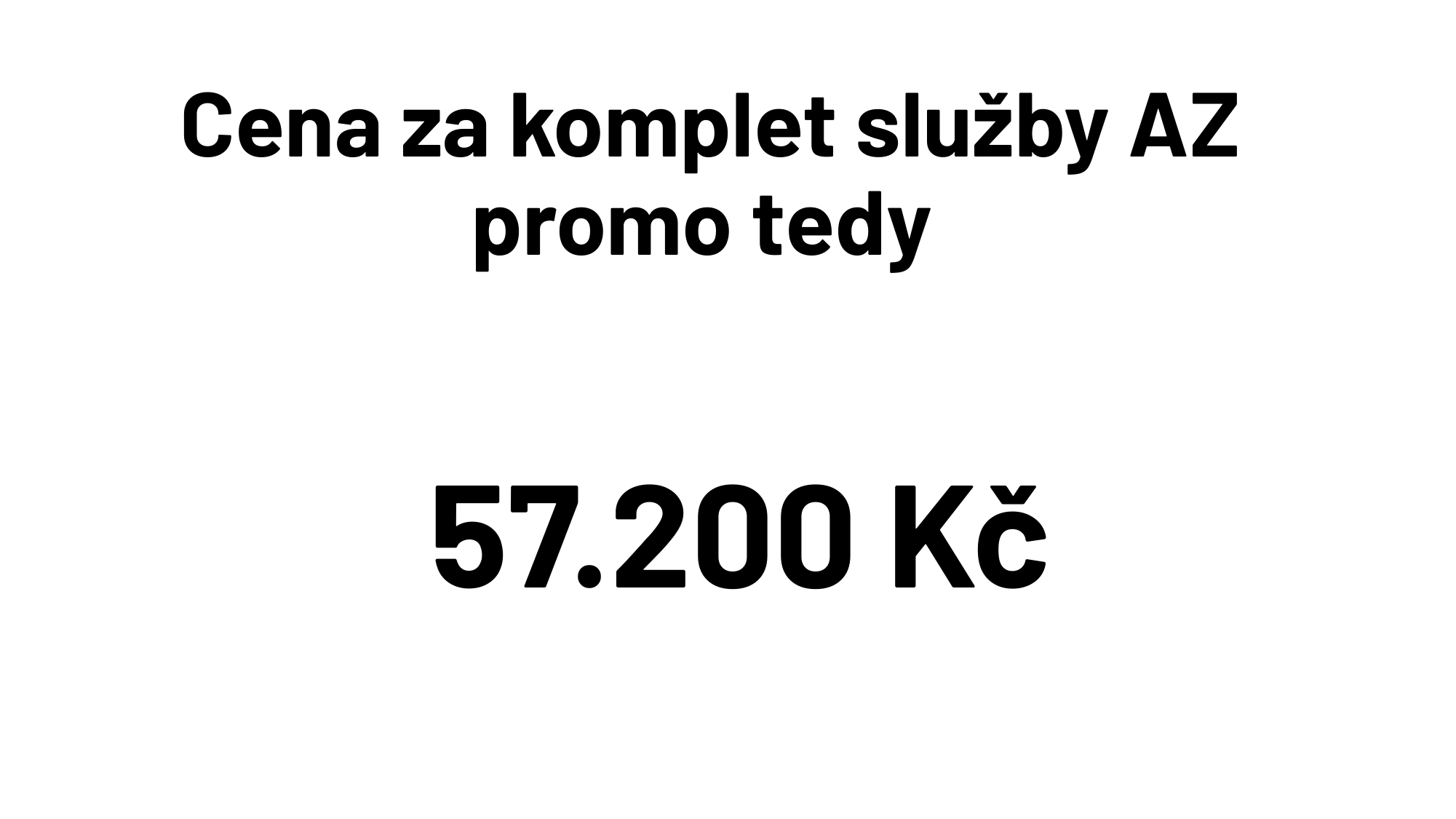

#
Cena za komplet služby AZ promo tedy

  57.200 Kč